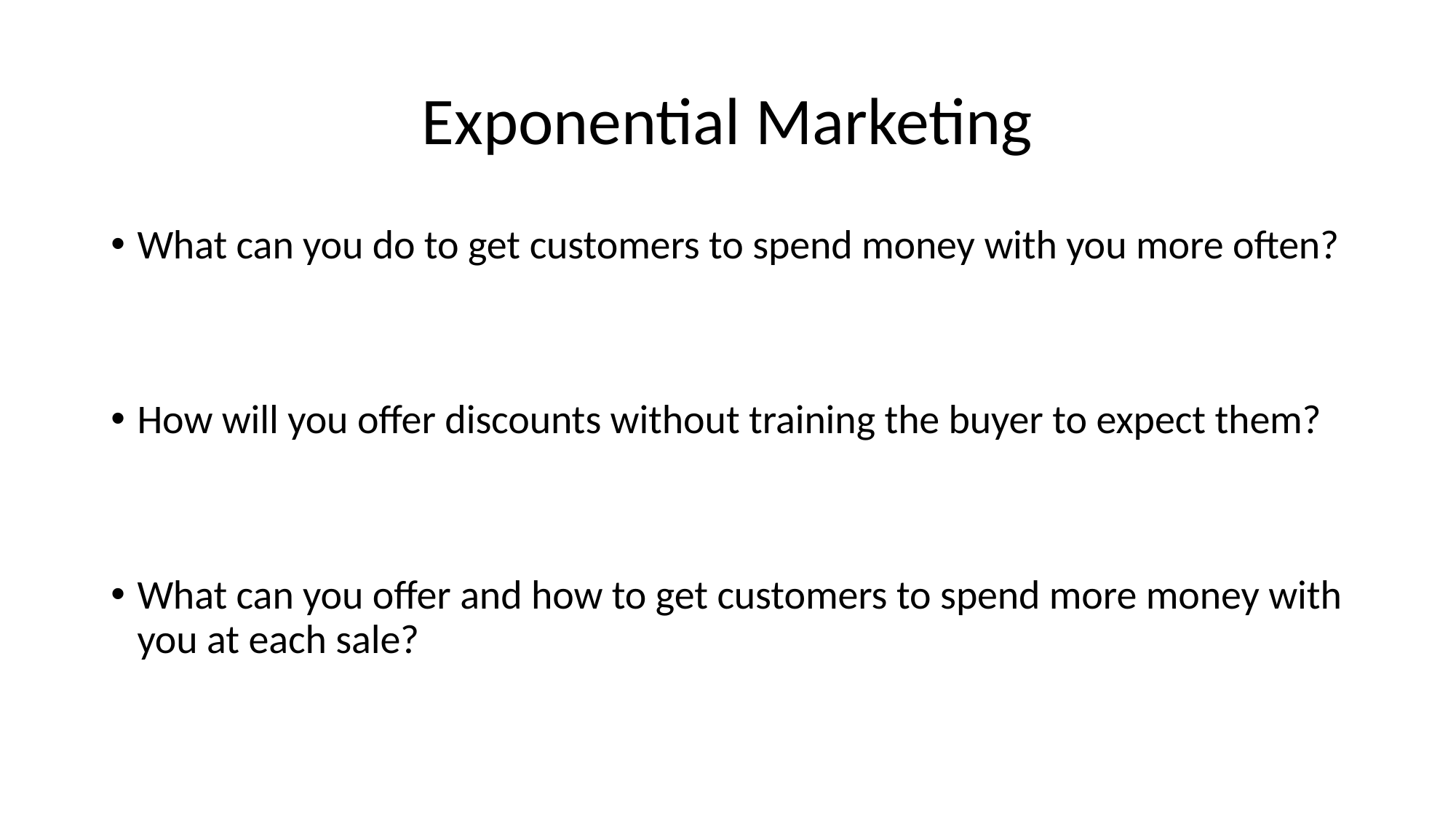

# Exponential Marketing
What can you do to get customers to spend money with you more often?

How will you offer discounts without training the buyer to expect them?

What can you offer and how to get customers to spend more money with you at each sale?